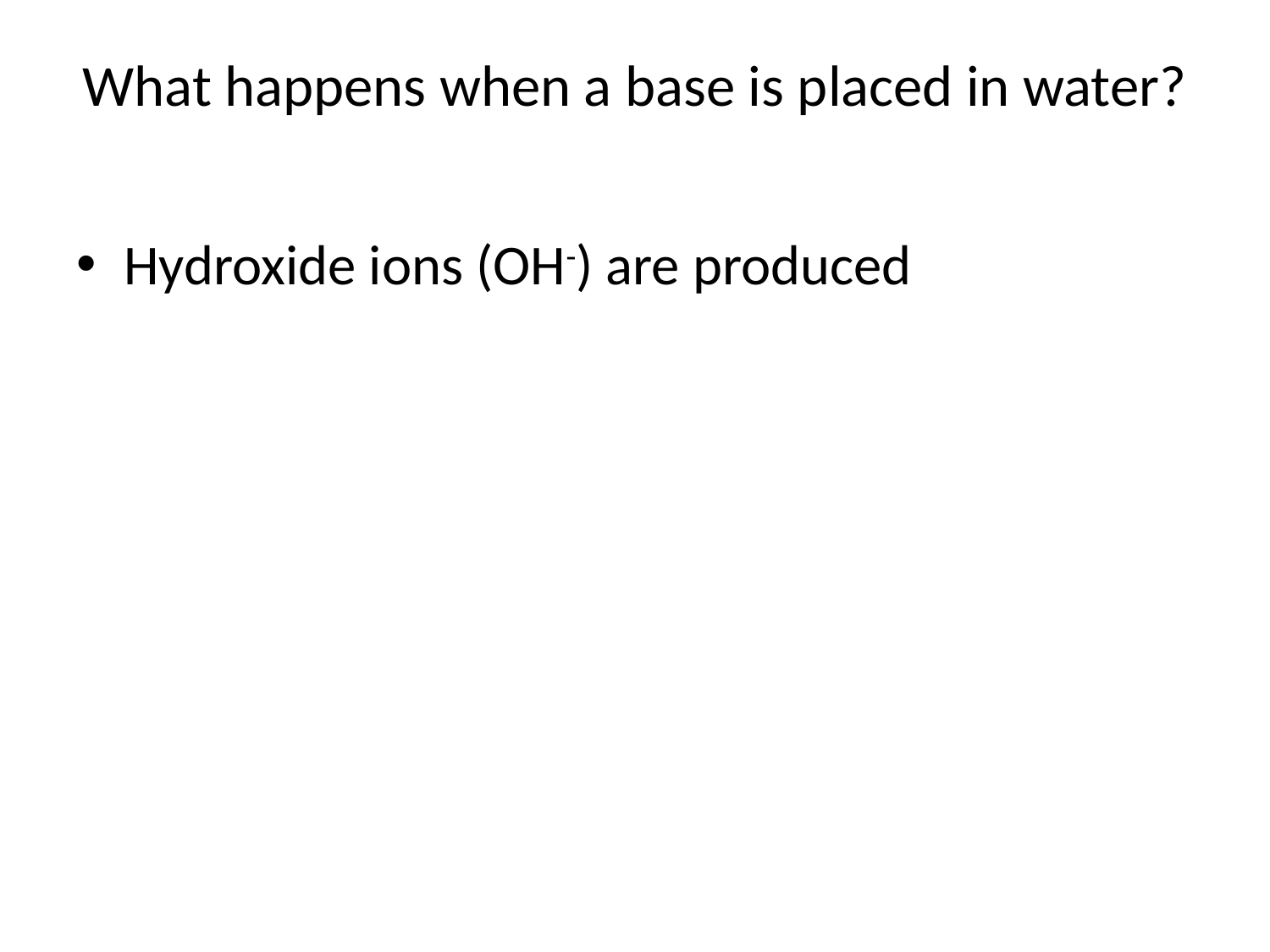

# What happens when a base is placed in water?
Hydroxide ions (OH-) are produced